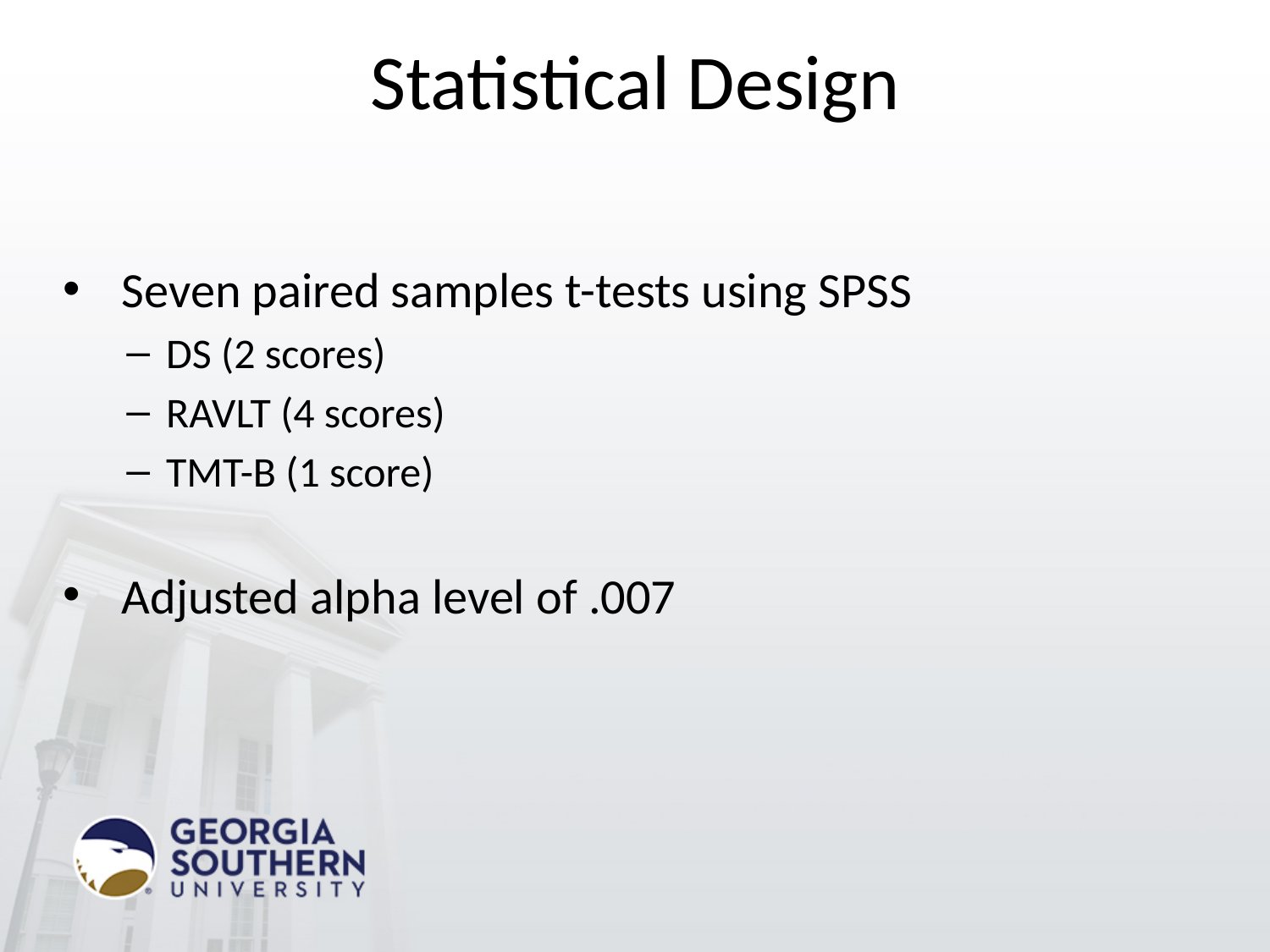

# Statistical Design

 Seven paired samples t-tests using SPSS
DS (2 scores)
RAVLT (4 scores)
TMT-B (1 score)

 Adjusted alpha level of .007